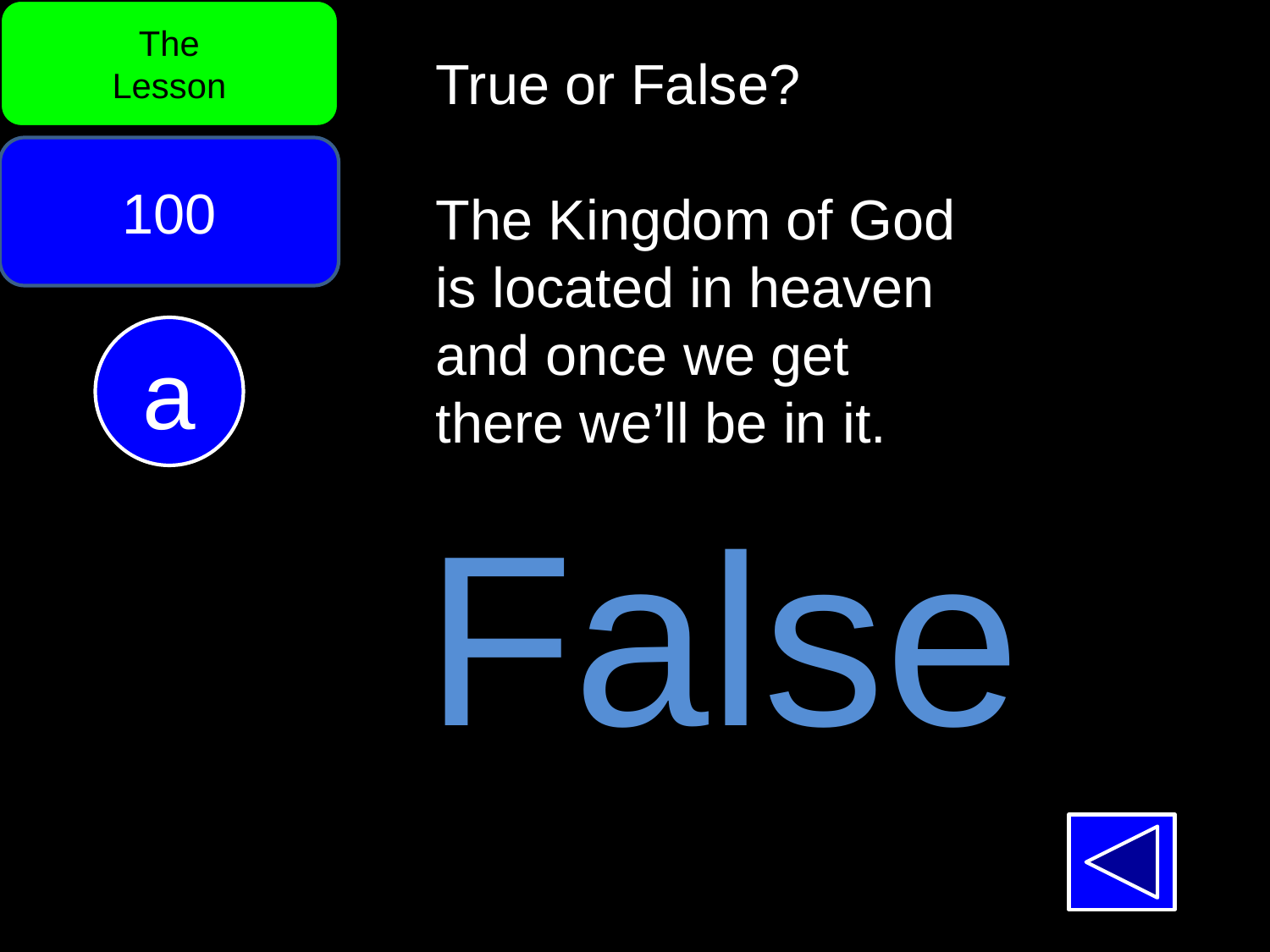

The
Lesson
True or False?

The Kingdom of God
is located in heaven
and once we get
there we’ll be in it.
100
a
False